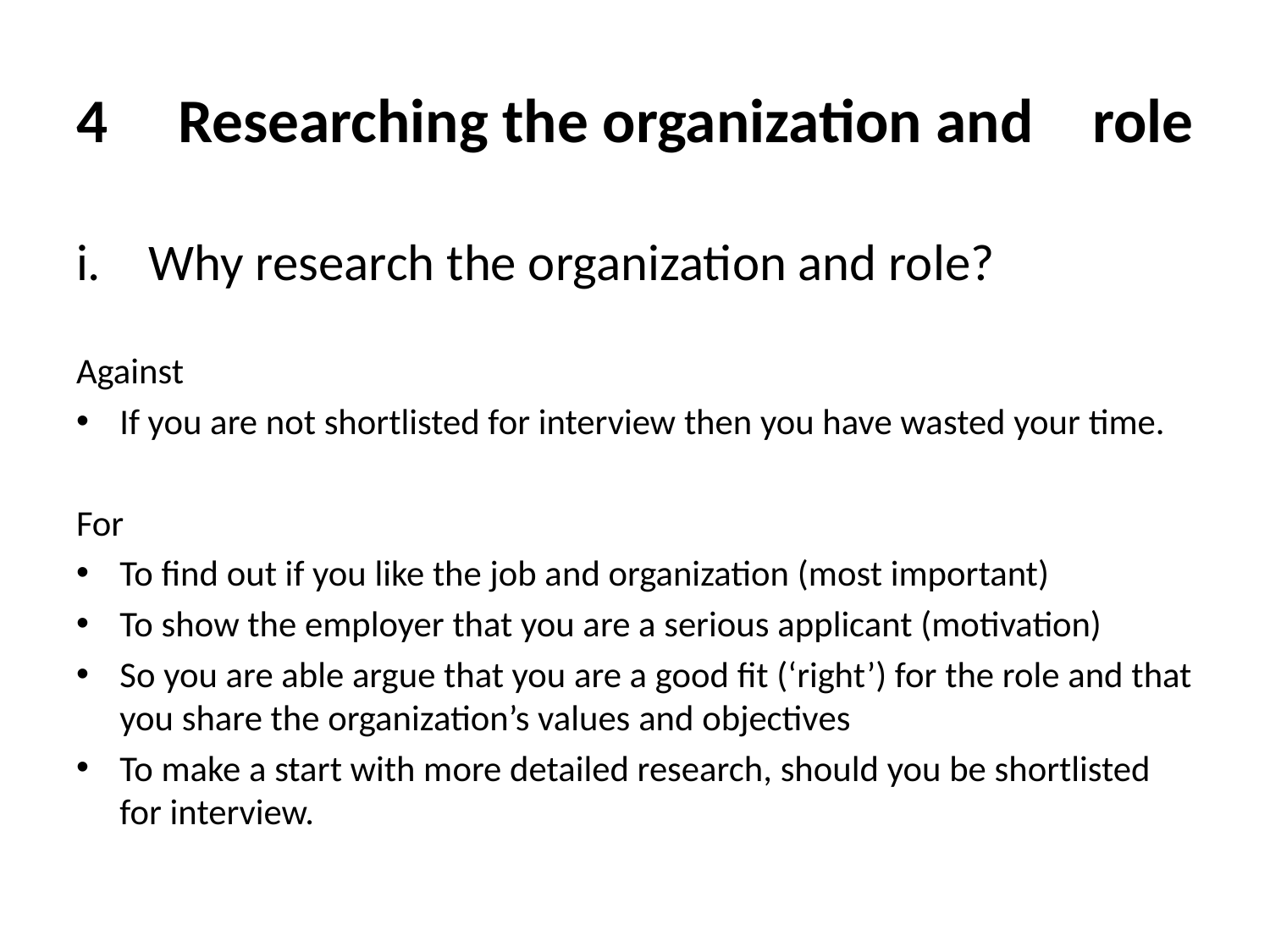

# 4	Researching the organization and	role
Why research the organization and role?

Against
If you are not shortlisted for interview then you have wasted your time.

For
To find out if you like the job and organization (most important)
To show the employer that you are a serious applicant (motivation)
So you are able argue that you are a good fit (‘right’) for the role and that you share the organization’s values and objectives
To make a start with more detailed research, should you be shortlisted for interview.